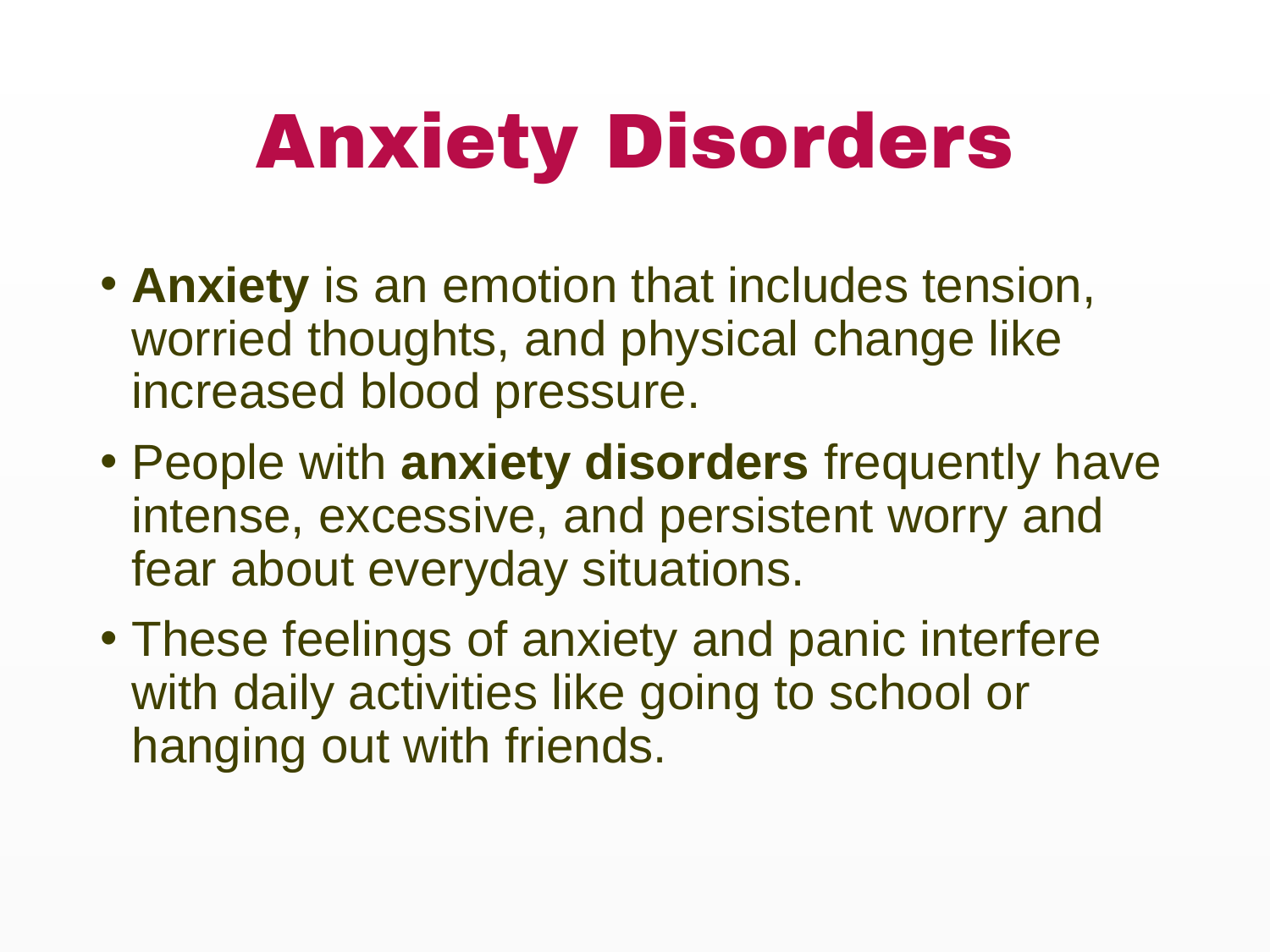

# Anxiety Disorders
Anxiety is an emotion that includes tension, worried thoughts, and physical change like increased blood pressure.
People with anxiety disorders frequently have intense, excessive, and persistent worry and fear about everyday situations.
These feelings of anxiety and panic interfere with daily activities like going to school or hanging out with friends.